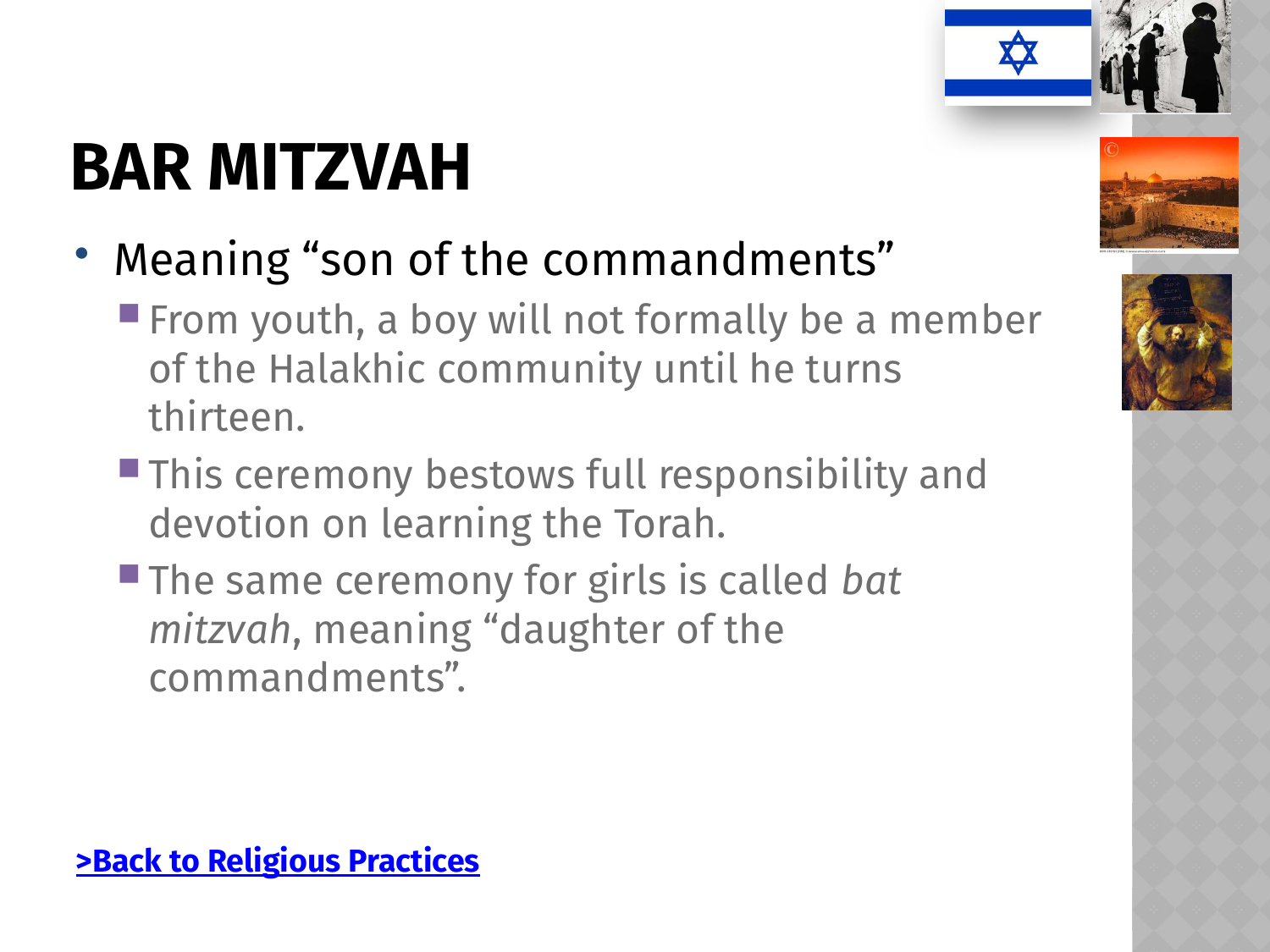

# Bar Mitzvah
Meaning “son of the commandments”
From youth, a boy will not formally be a member of the Halakhic community until he turns thirteen.
This ceremony bestows full responsibility and devotion on learning the Torah.
The same ceremony for girls is called bat mitzvah, meaning “daughter of the commandments”.
>Back to Religious Practices